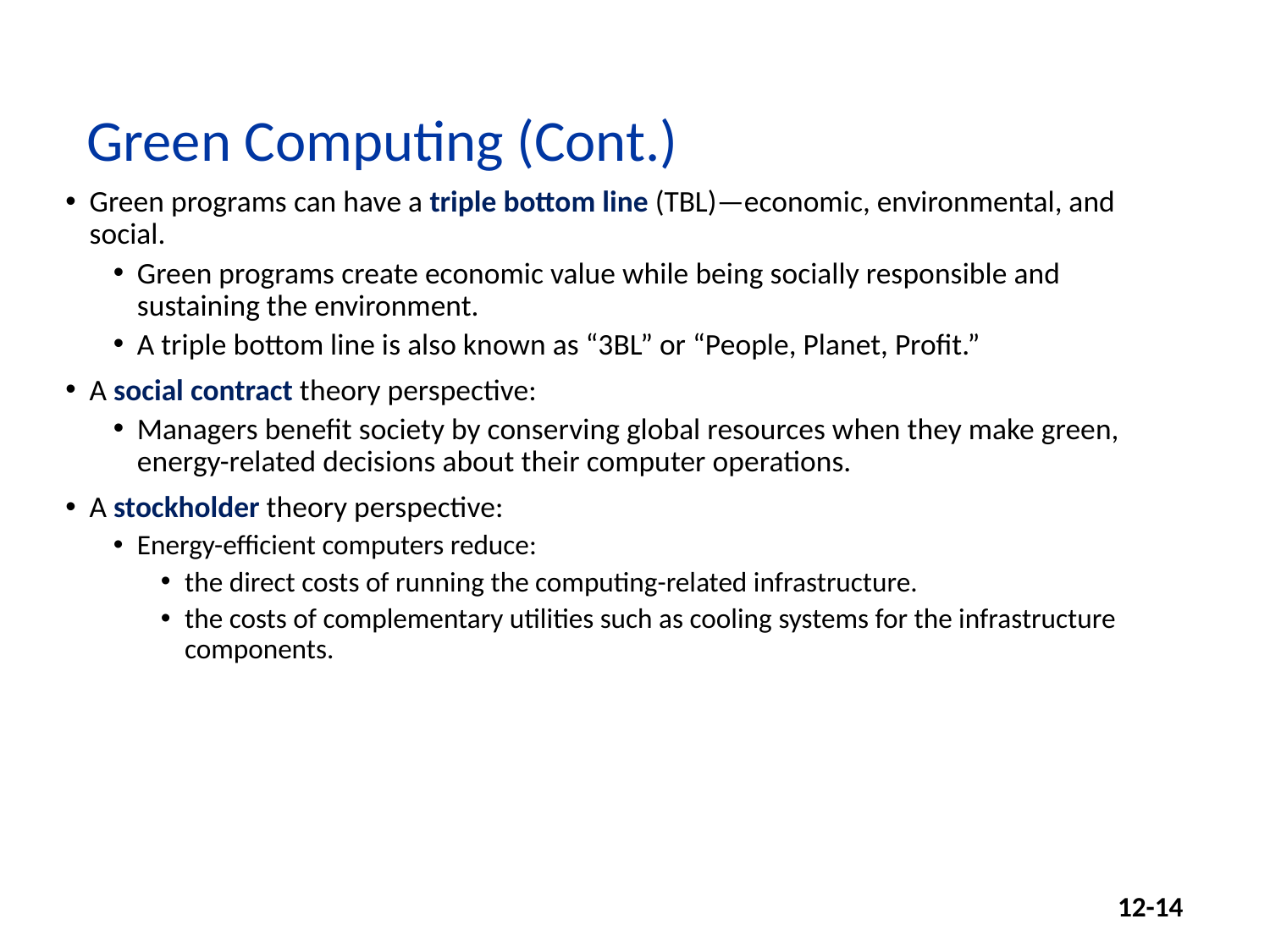

# Green Computing (Cont.)
Green programs can have a triple bottom line (TBL)—economic, environmental, and social.
Green programs create economic value while being socially responsible and sustaining the environment.
A triple bottom line is also known as “3BL” or “People, Planet, Profit.”
A social contract theory perspective:
Managers benefit society by conserving global resources when they make green, energy-related decisions about their computer operations.
A stockholder theory perspective:
Energy-efficient computers reduce:
the direct costs of running the computing-related infrastructure.
the costs of complementary utilities such as cooling systems for the infrastructure components.